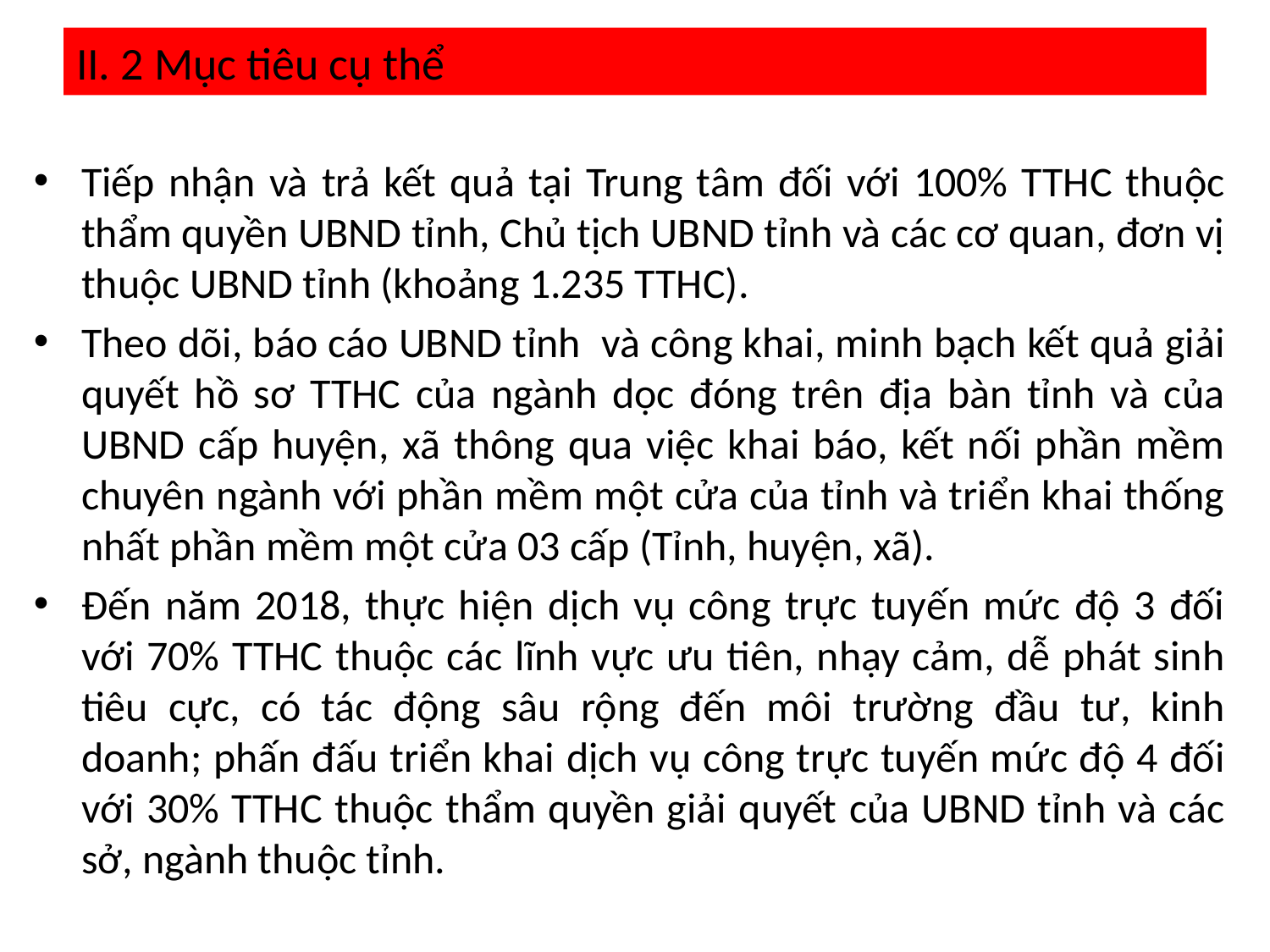

# II. 2 Mục tiêu cụ thể
Tiếp nhận và trả kết quả tại Trung tâm đối với 100% TTHC thuộc thẩm quyền UBND tỉnh, Chủ tịch UBND tỉnh và các cơ quan, đơn vị thuộc UBND tỉnh (khoảng 1.235 TTHC).
Theo dõi, báo cáo UBND tỉnh  và công khai, minh bạch kết quả giải quyết hồ sơ TTHC của ngành dọc đóng trên địa bàn tỉnh và của UBND cấp huyện, xã thông qua việc khai báo, kết nối phần mềm chuyên ngành với phần mềm một cửa của tỉnh và triển khai thống nhất phần mềm một cửa 03 cấp (Tỉnh, huyện, xã).
Đến năm 2018, thực hiện dịch vụ công trực tuyến mức độ 3 đối với 70% TTHC thuộc các lĩnh vực ưu tiên, nhạy cảm, dễ phát sinh tiêu cực, có tác động sâu rộng đến môi trường đầu tư, kinh doanh; phấn đấu triển khai dịch vụ công trực tuyến mức độ 4 đối với 30% TTHC thuộc thẩm quyền giải quyết của UBND tỉnh và các sở, ngành thuộc tỉnh.